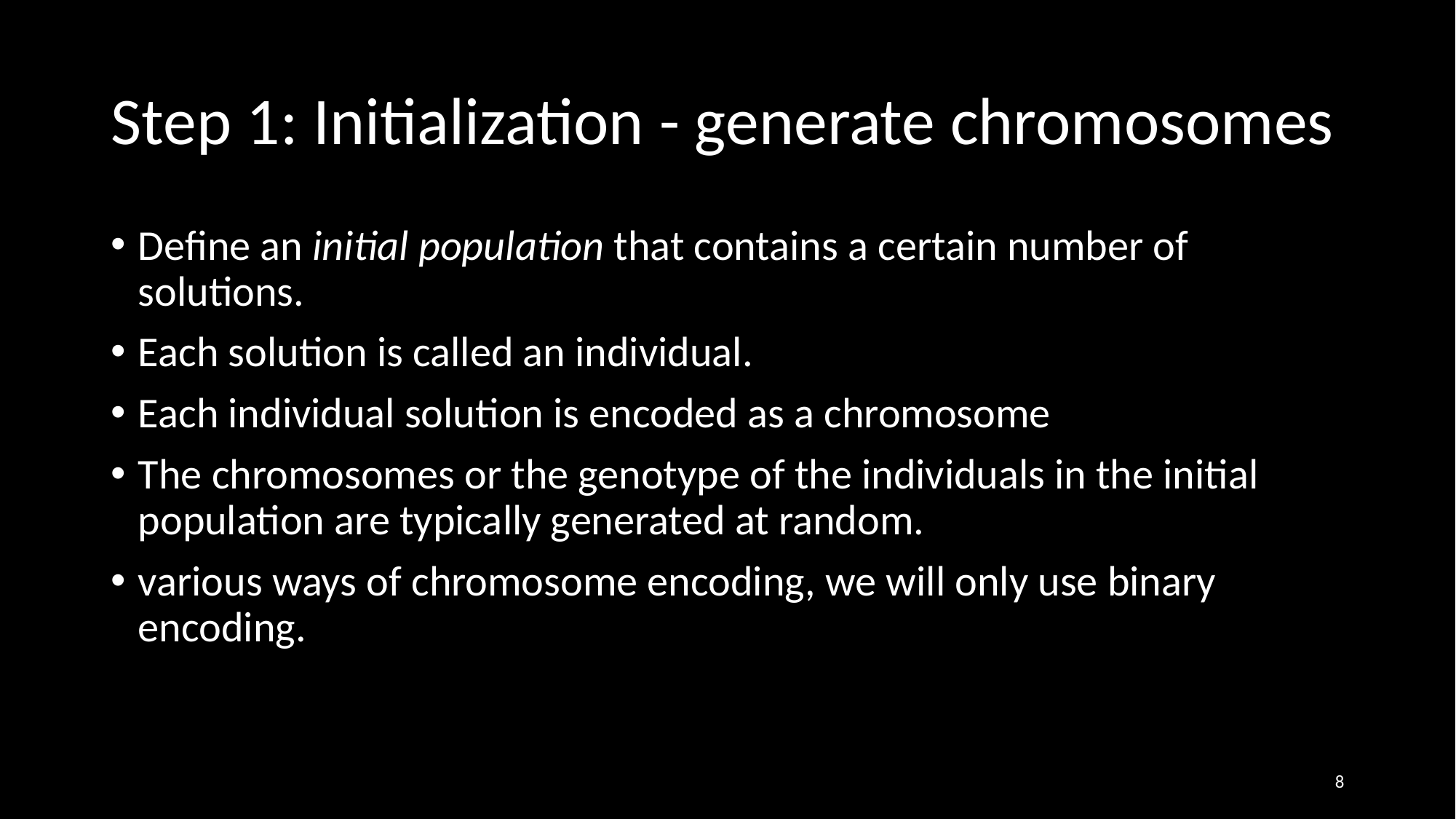

# Step 1: Initialization - generate chromosomes
Define an initial population that contains a certain number of solutions.
Each solution is called an individual.
Each individual solution is encoded as a chromosome
The chromosomes or the genotype of the individuals in the initial population are typically generated at random.
various ways of chromosome encoding, we will only use binary encoding.
8